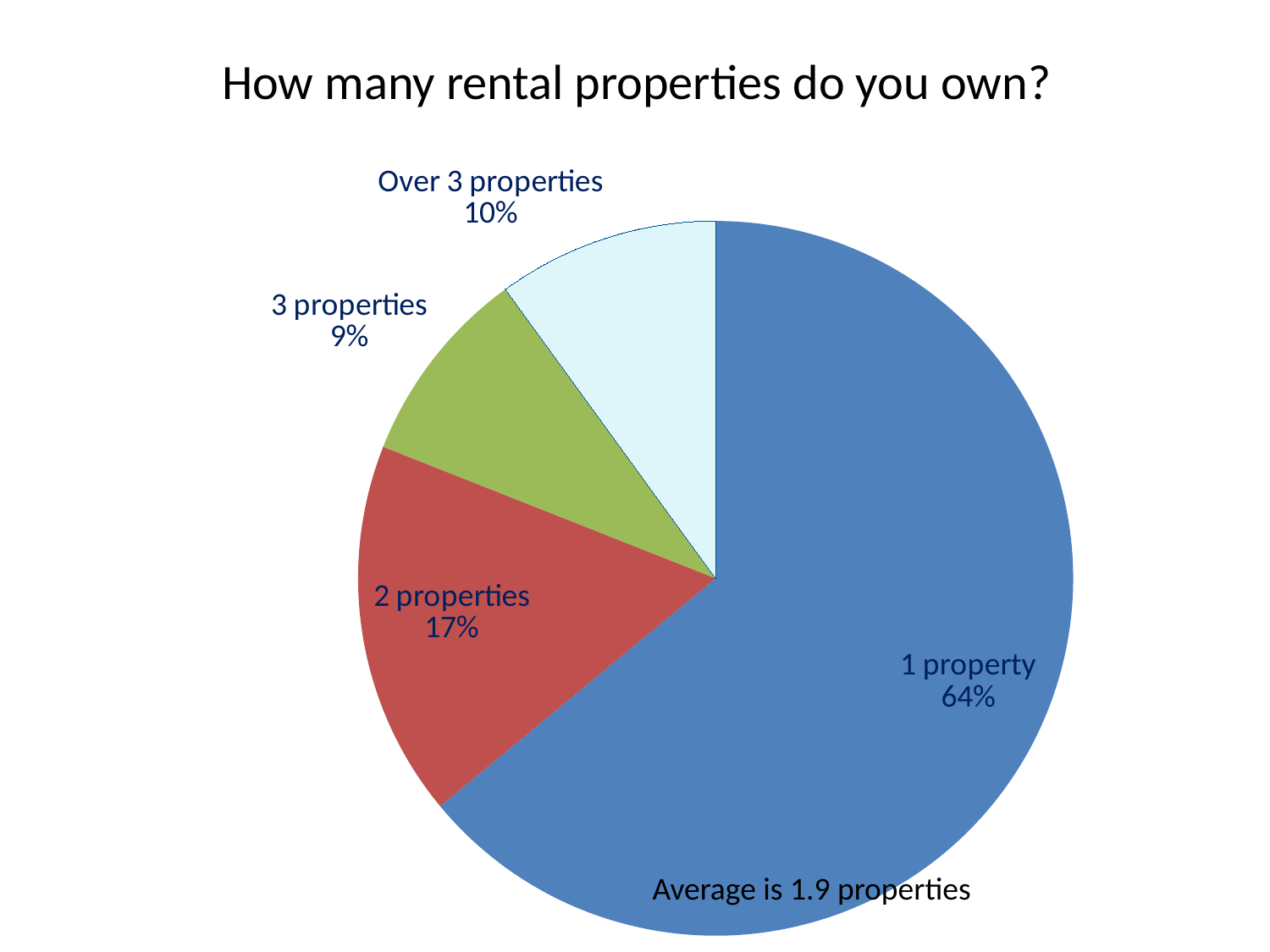

# How many rental properties do you own?

### Chart

| Category | Sales |
|---|---|
| 1 property | 64.0 |
| 2 properties | 17.0 |
| 3 properties | 9.0 |
| Over 3 properties | 10.0 |
Average is 1.9 properties